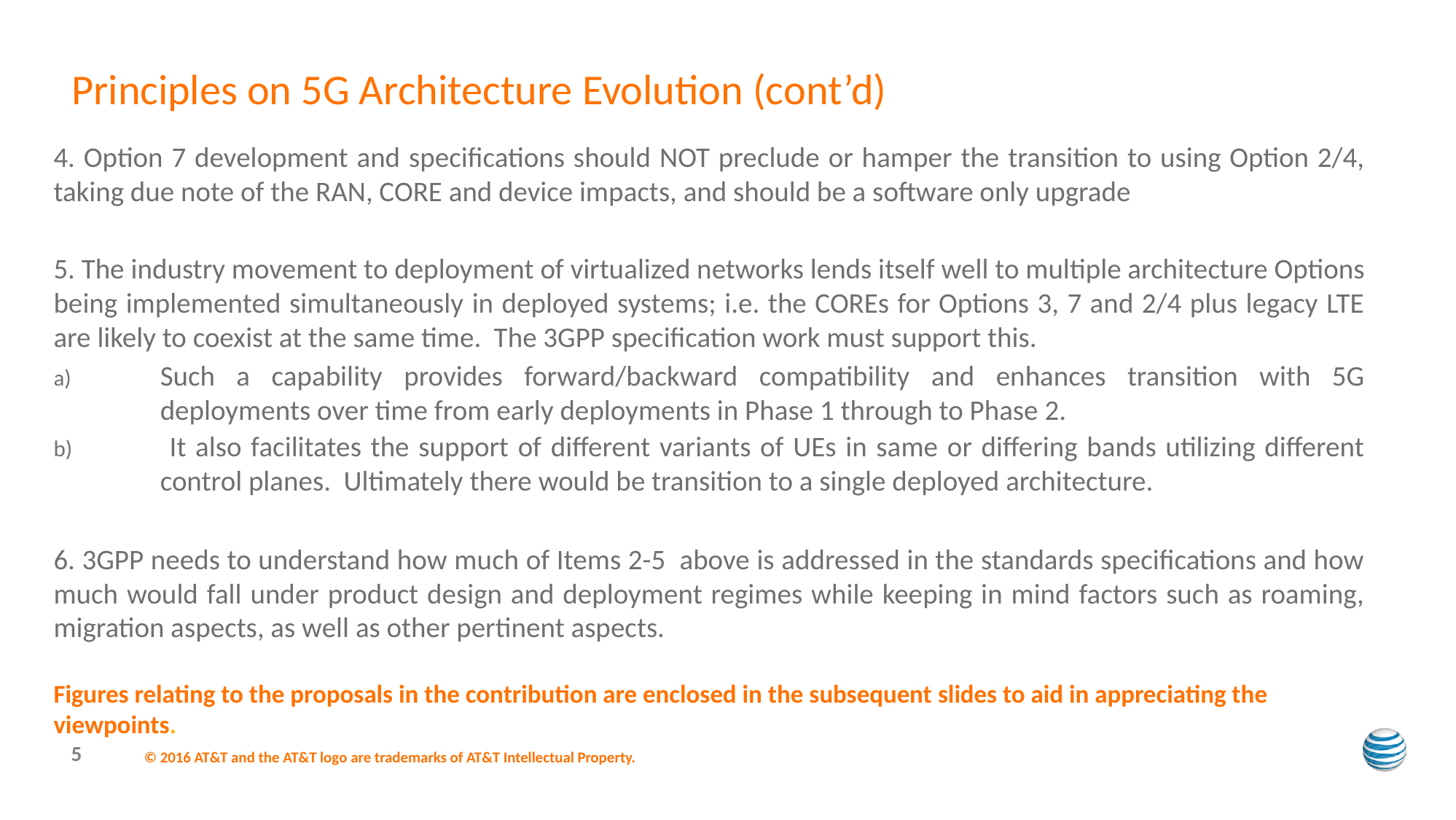

# Principles on 5G Architecture Evolution (cont’d)
4. Option 7 development and specifications should NOT preclude or hamper the transition to using Option 2/4, taking due note of the RAN, CORE and device impacts, and should be a software only upgrade

5. The industry movement to deployment of virtualized networks lends itself well to multiple architecture Options being implemented simultaneously in deployed systems; i.e. the COREs for Options 3, 7 and 2/4 plus legacy LTE are likely to coexist at the same time.  The 3GPP specification work must support this.
Such a capability provides forward/backward compatibility and enhances transition with 5G deployments over time from early deployments in Phase 1 through to Phase 2.
 It also facilitates the support of different variants of UEs in same or differing bands utilizing different control planes.  Ultimately there would be transition to a single deployed architecture.

6. 3GPP needs to understand how much of Items 2-5  above is addressed in the standards specifications and how much would fall under product design and deployment regimes while keeping in mind factors such as roaming, migration aspects, as well as other pertinent aspects.

Figures relating to the proposals in the contribution are enclosed in the subsequent slides to aid in appreciating the viewpoints.

5
© 2016 AT&T and the AT&T logo are trademarks of AT&T Intellectual Property.